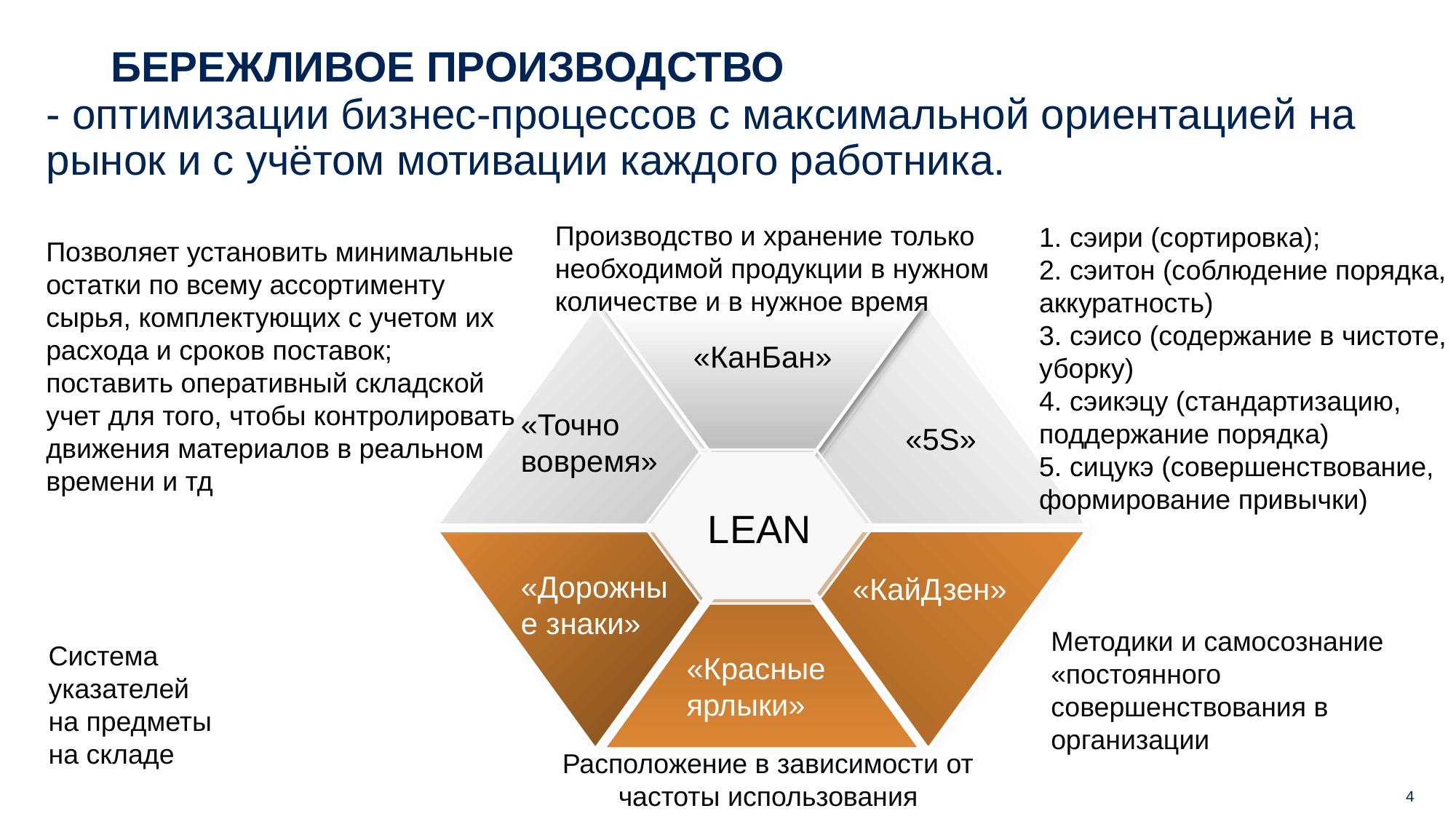

# Бережливое производство
- оптимизации бизнес-процессов с максимальной ориентацией на рынок и с учётом мотивации каждого работника.
Производство и хранение только необходимой продукции в нужном количестве и в нужное время
1. сэири (сортировка);
2. сэитон (соблюдение порядка, аккуратность)
3. сэисо (содержание в чистоте, уборку)
4. сэикэцу (стандартизацию, поддержание порядка)
5. сицукэ (совершенствование, формирование привычки)
Позволяет установить минимальные остатки по всему ассортименту сырья, комплектующих с учетом их расхода и сроков поставок; поставить оперативный складской учет для того, чтобы контролировать движения материалов в реальном времени и тд

«КанБан»
«Точно вовремя»
«5S»

LEAN

«Дорожные знаки»
«КайДзен»
Методики и самосознание «постоянного совершенствования в организации
Система указателей на предметы на складе
«Красные ярлыки»
Расположение в зависимости от частоты использования